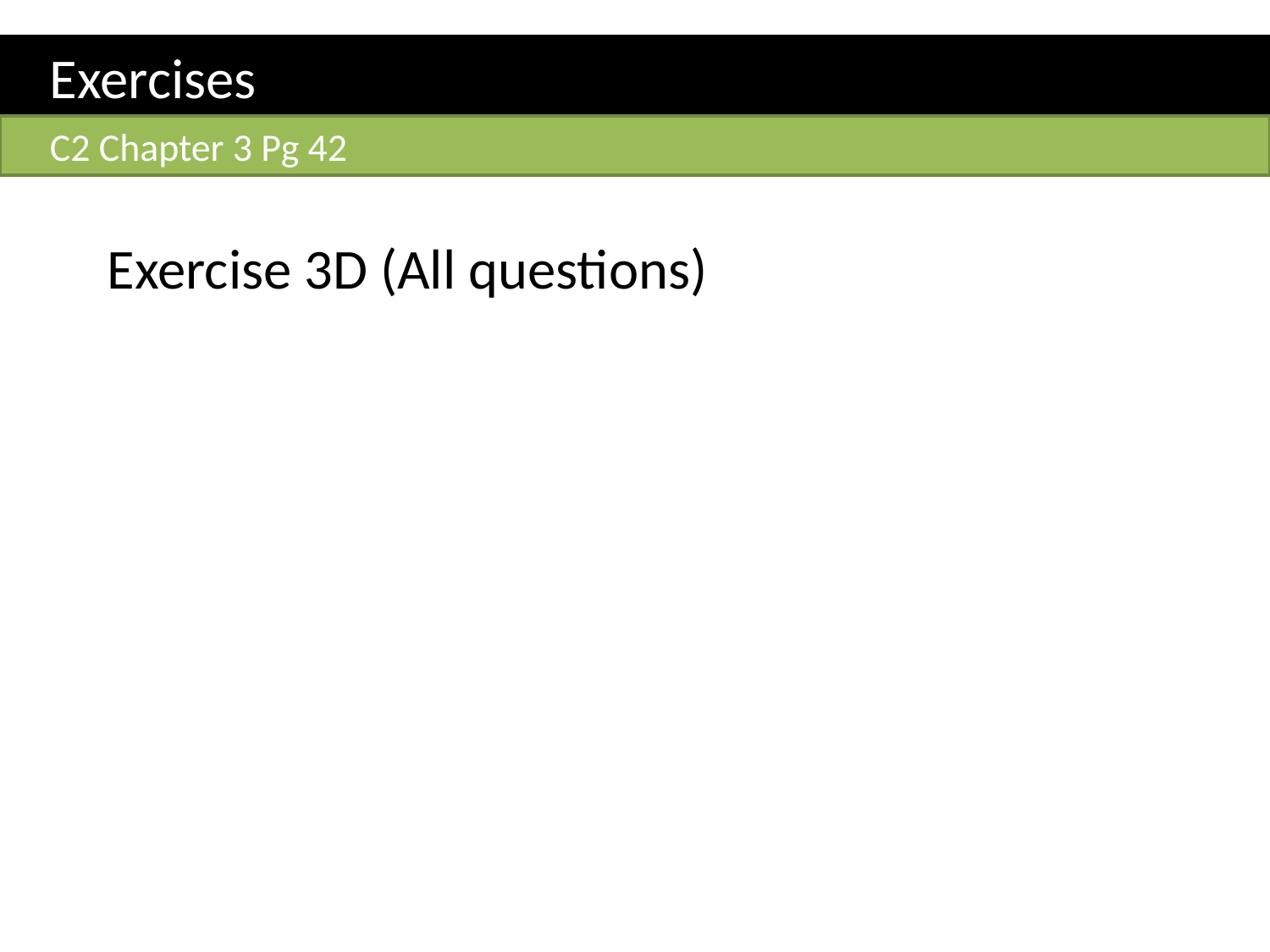

Exercises
C2 Chapter 3 Pg 42
Exercise 3D (All questions)